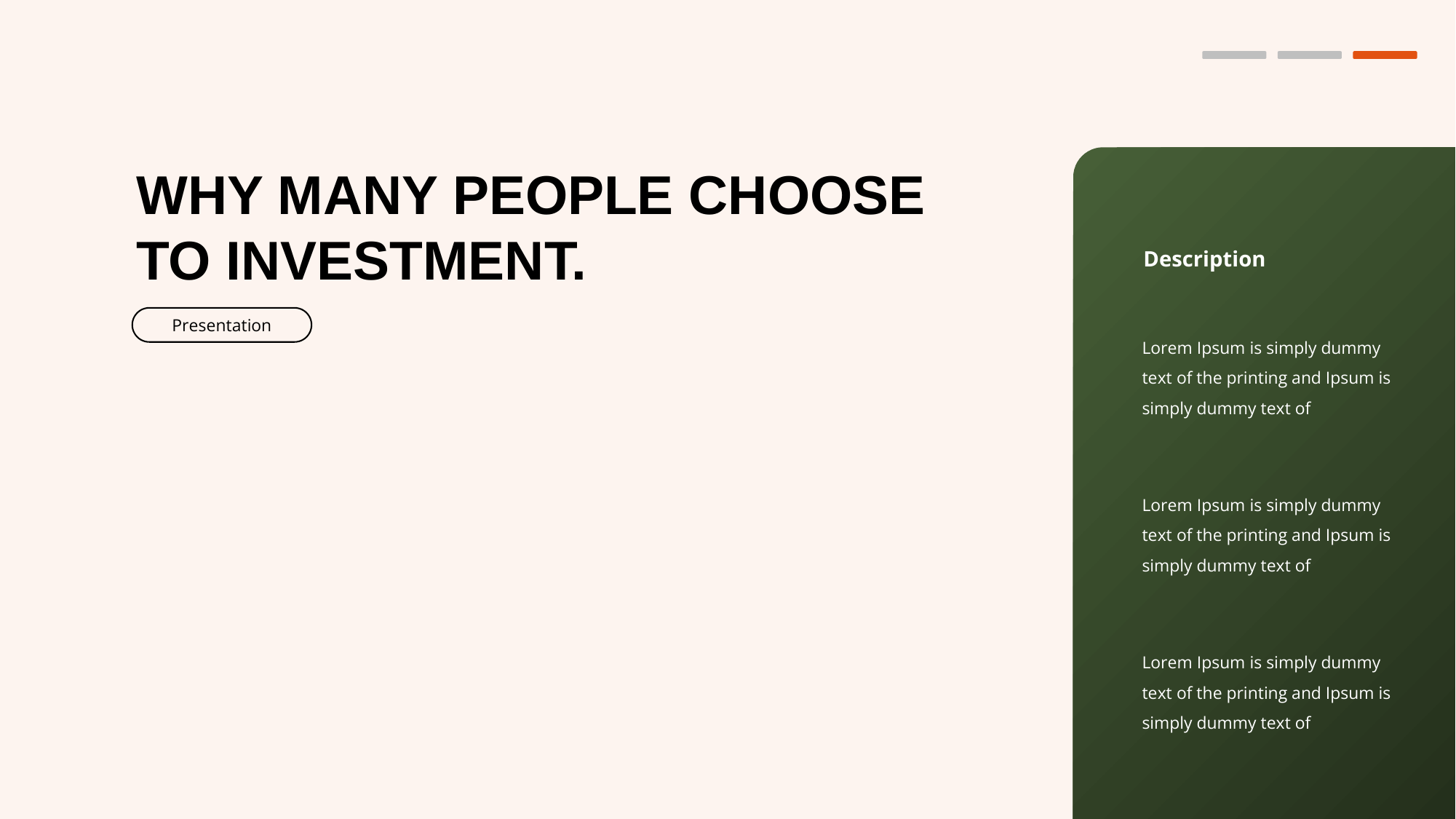

WHY MANY PEOPLE CHOOSE TO INVESTMENT.
Description
Presentation
Lorem Ipsum is simply dummy text of the printing and Ipsum is simply dummy text of

Lorem Ipsum is simply dummy text of the printing and Ipsum is simply dummy text of
Lorem Ipsum is simply dummy text of the printing and Ipsum is simply dummy text of